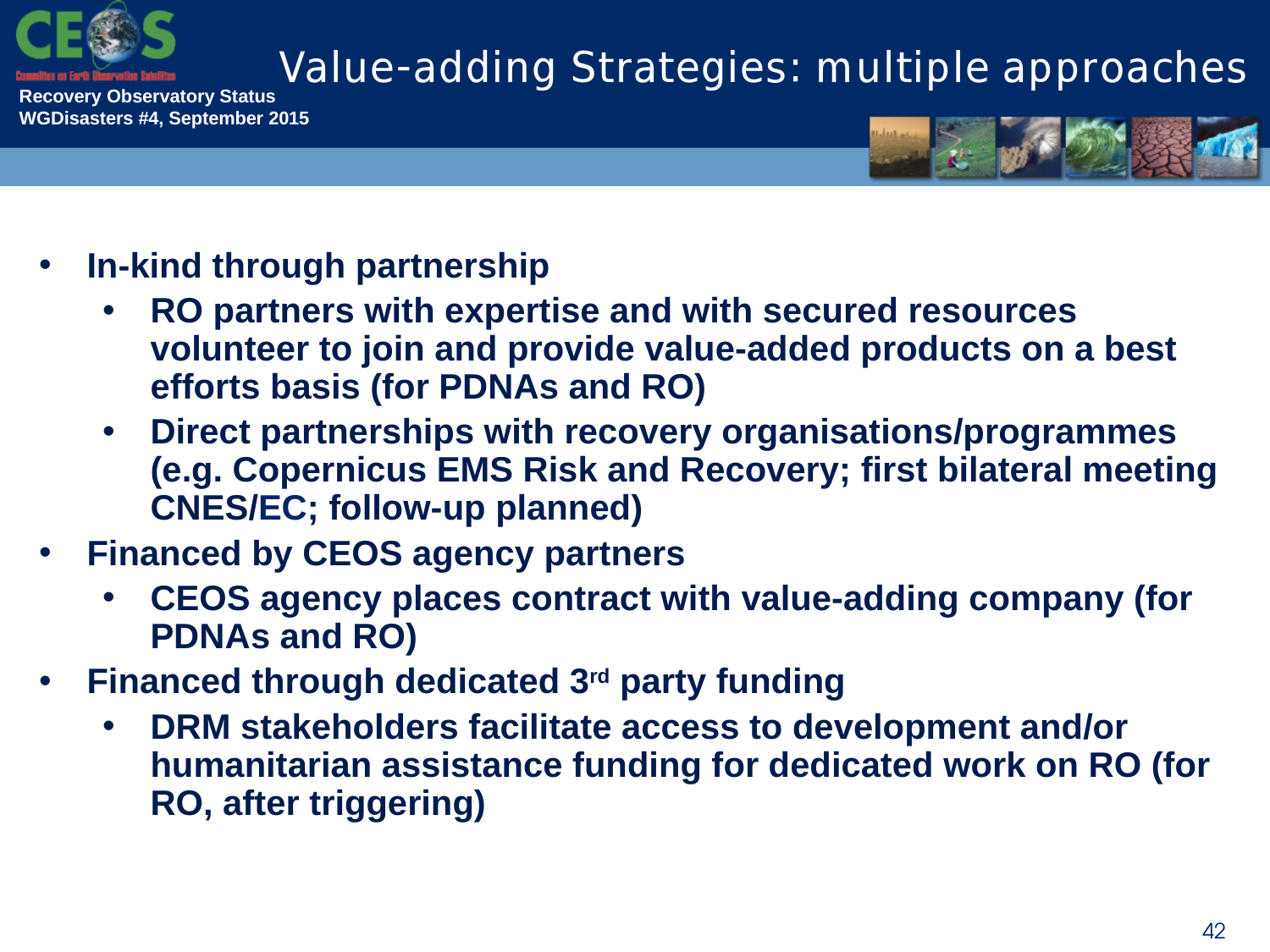

Value-adding Strategies: multiple approaches
In-kind through partnership
RO partners with expertise and with secured resources volunteer to join and provide value-added products on a best efforts basis (for PDNAs and RO)
Direct partnerships with recovery organisations/programmes (e.g. Copernicus EMS Risk and Recovery; first bilateral meeting CNES/EC; follow-up planned)
Financed by CEOS agency partners
CEOS agency places contract with value-adding company (for PDNAs and RO)
Financed through dedicated 3rd party funding
DRM stakeholders facilitate access to development and/or humanitarian assistance funding for dedicated work on RO (for RO, after triggering)

42